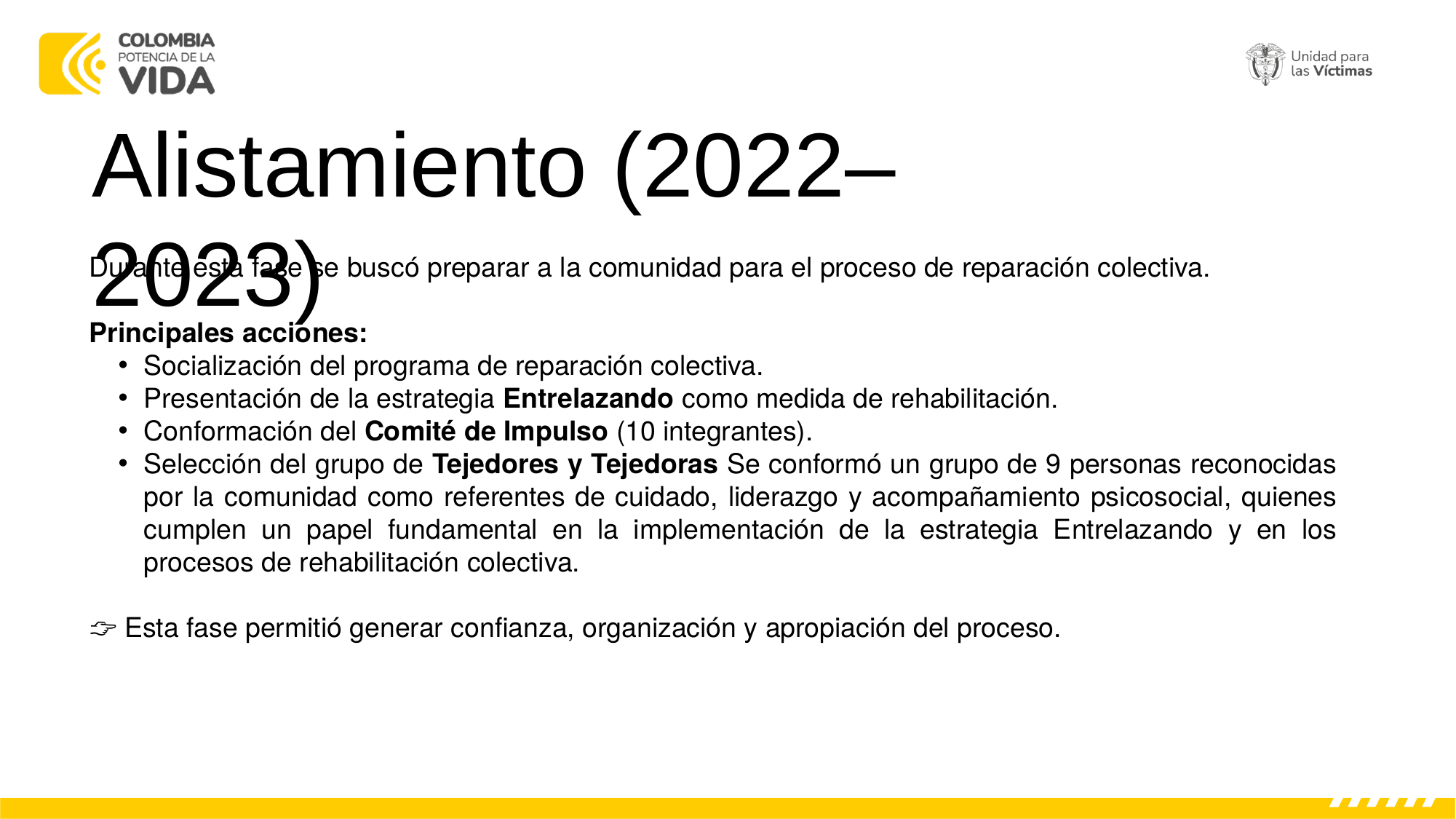

Agenda:
Alistamiento (2022–2023)
Durante esta fase se buscó preparar a la comunidad para el proceso de reparación colectiva.

Principales acciones:
Socialización del programa de reparación colectiva.
Presentación de la estrategia Entrelazando como medida de rehabilitación.
Conformación del Comité de Impulso (10 integrantes).
Selección del grupo de Tejedores y Tejedoras Se conformó un grupo de 9 personas reconocidas por la comunidad como referentes de cuidado, liderazgo y acompañamiento psicosocial, quienes cumplen un papel fundamental en la implementación de la estrategia Entrelazando y en los procesos de rehabilitación colectiva.

👉 Esta fase permitió generar confianza, organización y apropiación del proceso.